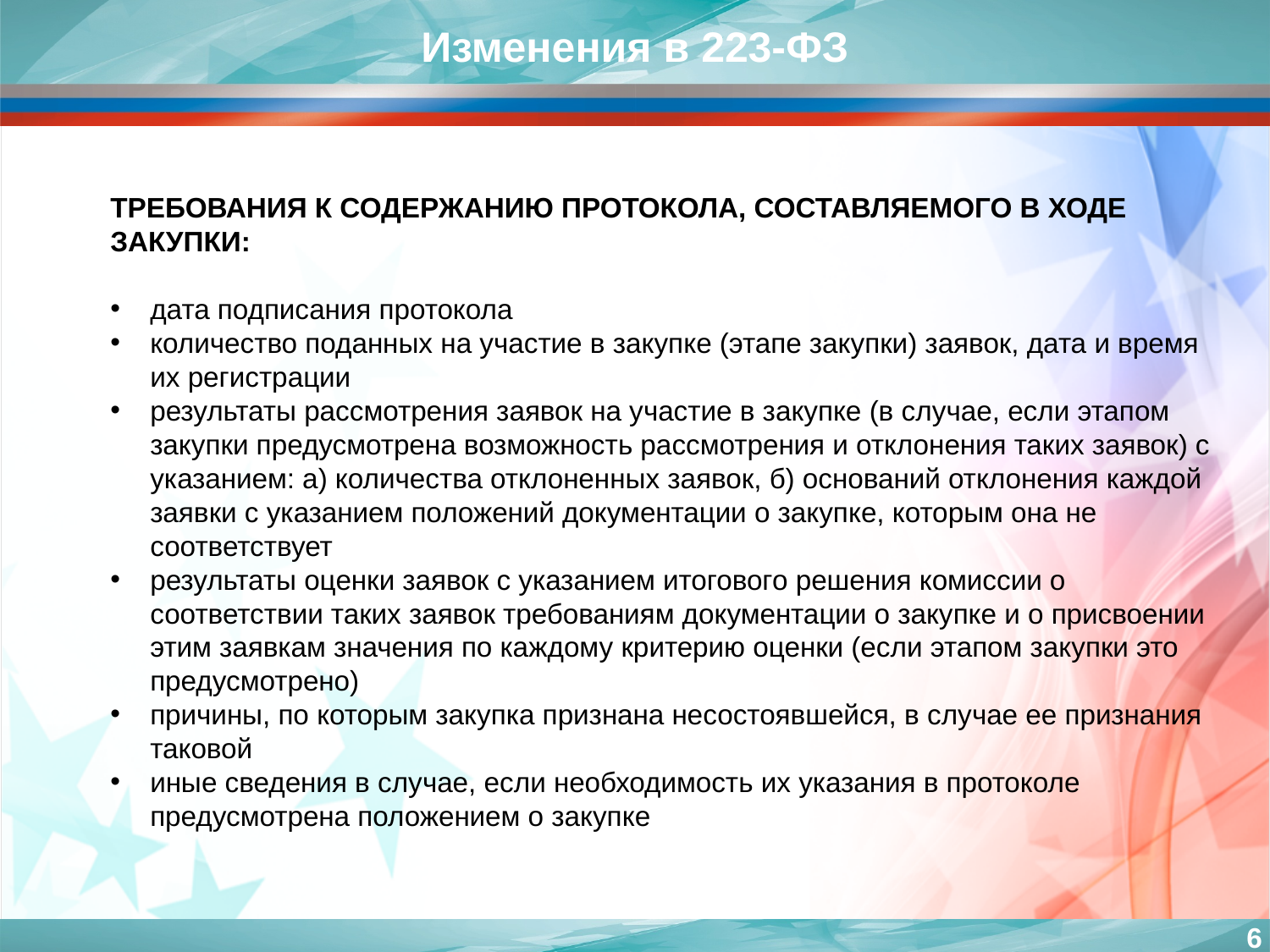

Изменения в 223-ФЗ
ТРЕБОВАНИЯ К СОДЕРЖАНИЮ ПРОТОКОЛА, СОСТАВЛЯЕМОГО В ХОДЕ ЗАКУПКИ:

дата подписания протокола
количество поданных на участие в закупке (этапе закупки) заявок, дата и время их регистрации
результаты рассмотрения заявок на участие в закупке (в случае, если этапом закупки предусмотрена возможность рассмотрения и отклонения таких заявок) с указанием: а) количества отклоненных заявок, б) оснований отклонения каждой заявки с указанием положений документации о закупке, которым она не соответствует
результаты оценки заявок с указанием итогового решения комиссии о соответствии таких заявок требованиям документации о закупке и о присвоении этим заявкам значения по каждому критерию оценки (если этапом закупки это предусмотрено)
причины, по которым закупка признана несостоявшейся, в случае ее признания таковой
иные сведения в случае, если необходимость их указания в протоколе предусмотрена положением о закупке
6